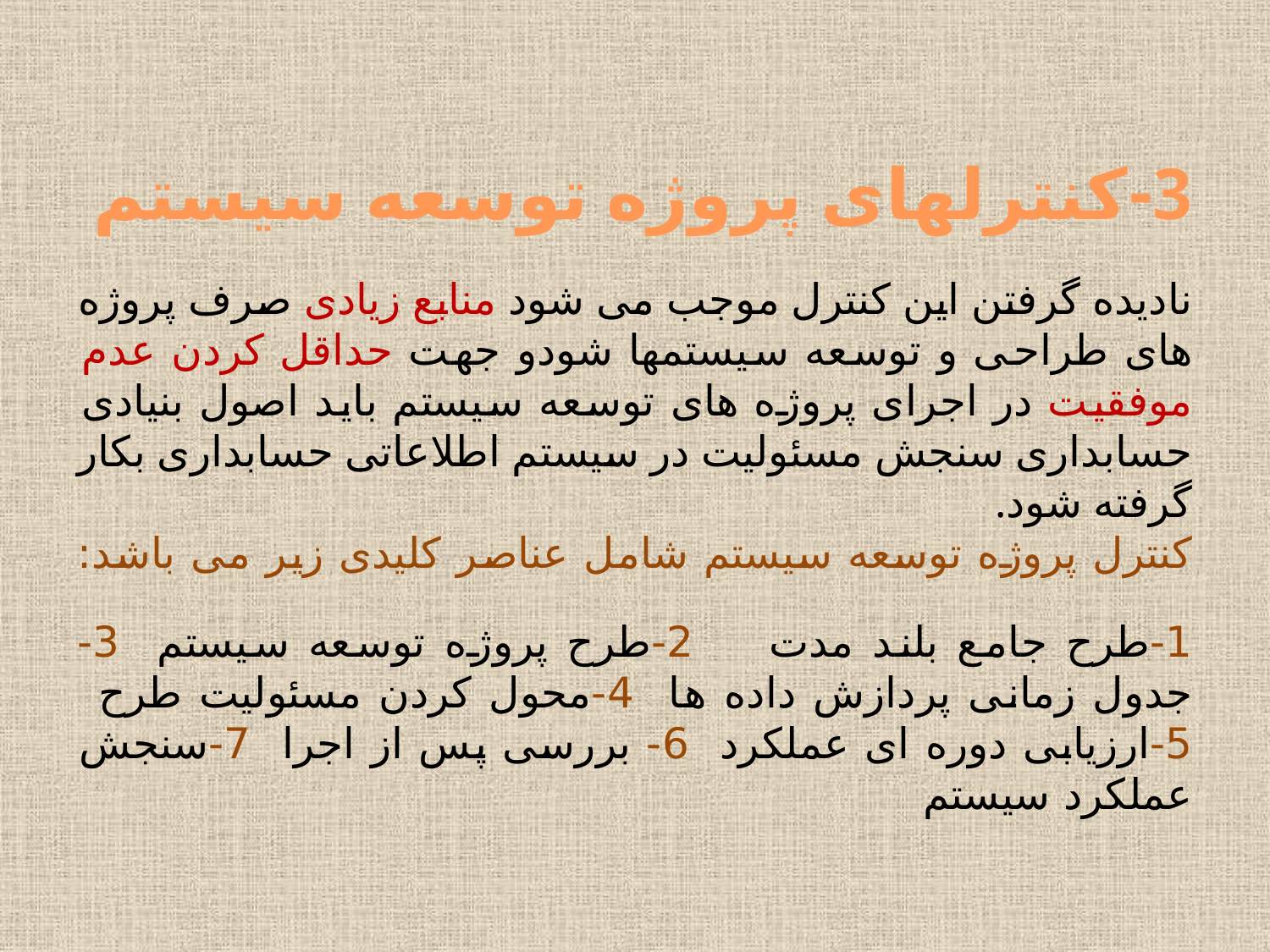

3-کنترلهای پروژه توسعه سیستم
نادیده گرفتن این کنترل موجب می شود منابع زیادی صرف پروژه های طراحی و توسعه سیستمها شودو جهت حداقل کردن عدم موفقیت در اجرای پروژه های توسعه سیستم باید اصول بنیادی حسابداری سنجش مسئولیت در سیستم اطلاعاتی حسابداری بکار گرفته شود.
کنترل پروژه توسعه سیستم شامل عناصر کلیدی زیر می باشد:
1-طرح جامع بلند مدت    2-طرح پروژه توسعه سیستم  3-جدول زمانی پردازش داده ها  4-محول کردن مسئولیت طرح  5-ارزیابی دوره ای عملکرد  6- بررسی پس از اجرا  7-سنجش عملکرد سیستم